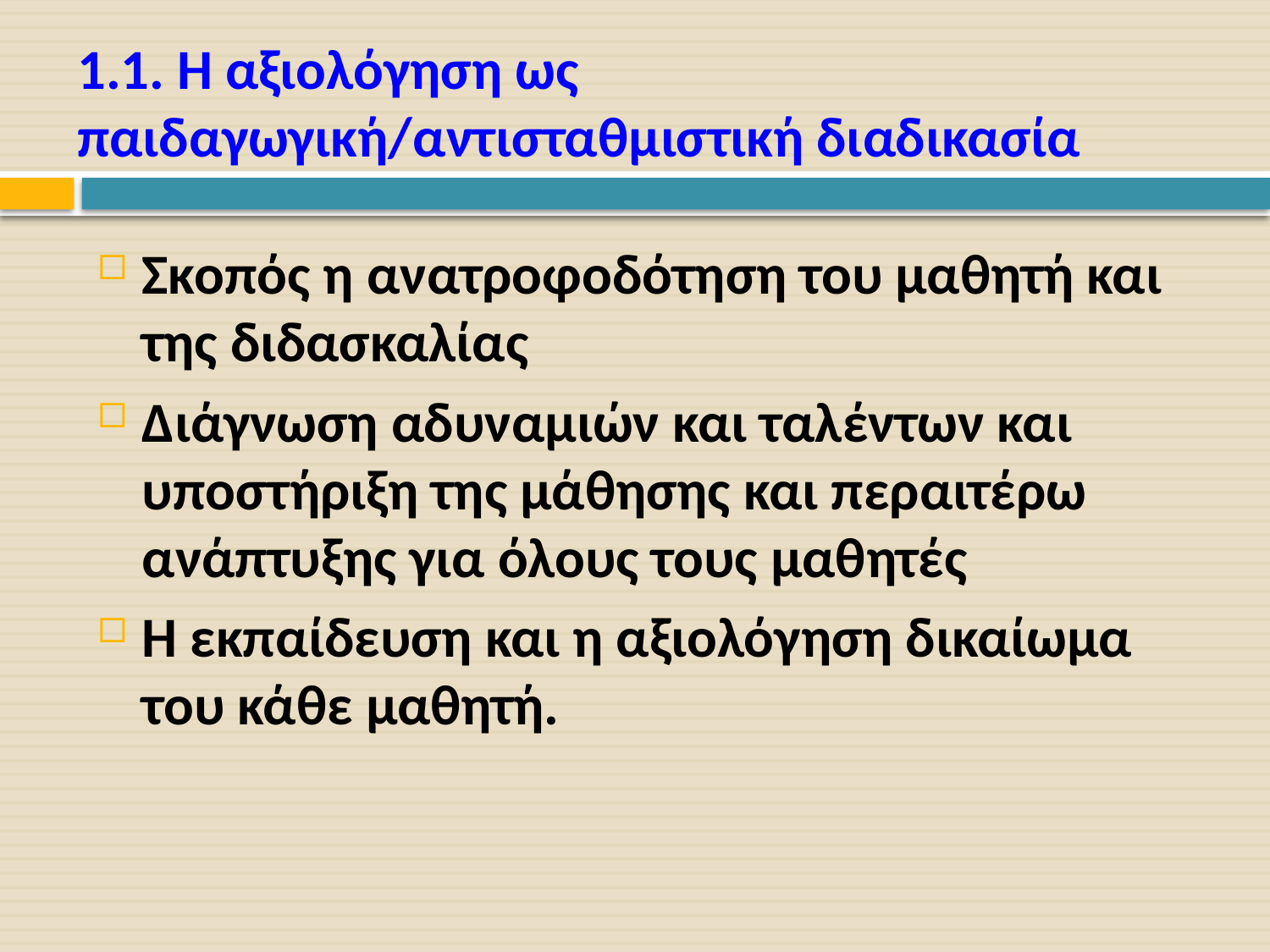

# 1.1. Η αξιολόγηση ως παιδαγωγική/αντισταθμιστική διαδικασία
Σκοπός η ανατροφοδότηση του μαθητή και της διδασκαλίας
Διάγνωση αδυναμιών και ταλέντων και υποστήριξη της μάθησης και περαιτέρω ανάπτυξης για όλους τους μαθητές
Η εκπαίδευση και η αξιολόγηση δικαίωμα του κάθε μαθητή.